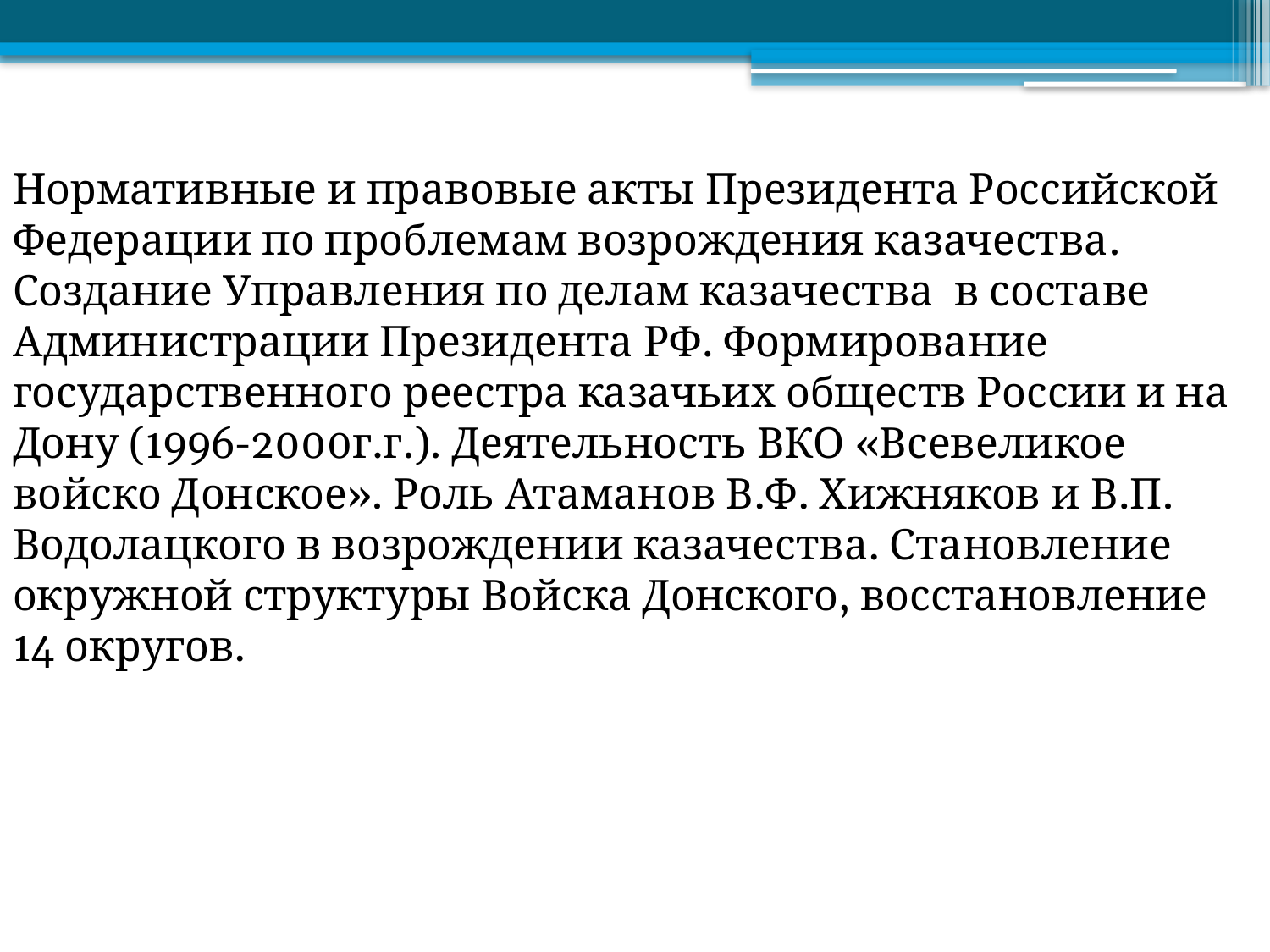

Нормативные и правовые акты Президента Российской Федерации по проблемам возрождения казачества. Создание Управления по делам казачества  в составе Администрации Президента РФ. Формирование государственного реестра казачьих обществ России и на Дону (1996-2000г.г.). Деятельность ВКО «Всевеликое войско Донское». Роль Атаманов В.Ф. Хижняков и В.П. Водолацкого в возрождении казачества. Становление окружной структуры Войска Донского, восстановление 14 округов.